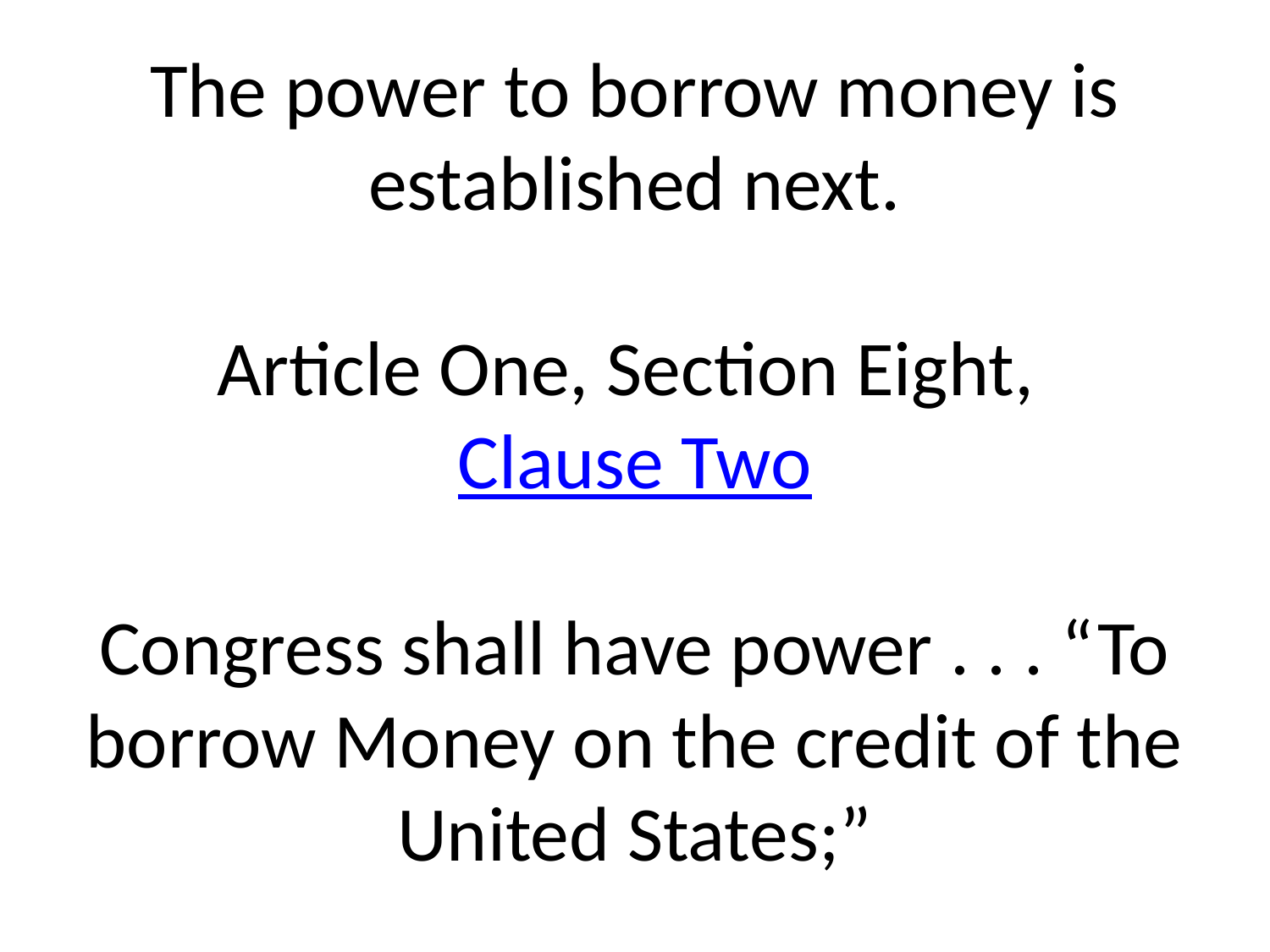

# The power to borrow money is established next. Article One, Section Eight, Clause Two Congress shall have power . . . “To borrow Money on the credit of the United States;”